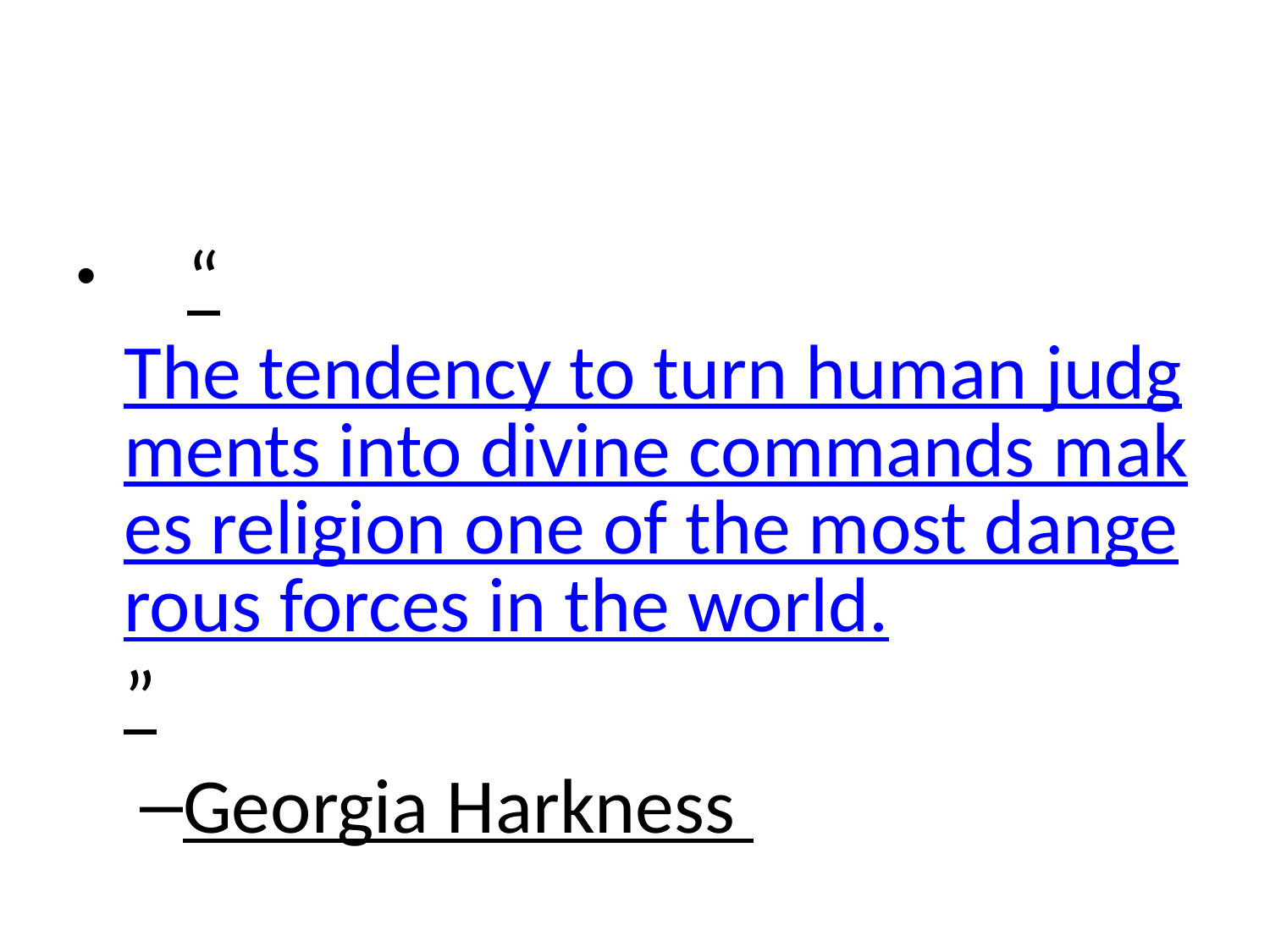

#
     “The tendency to turn human judgments into divine commands makes religion one of the most dangerous forces in the world.”
Georgia Harkness